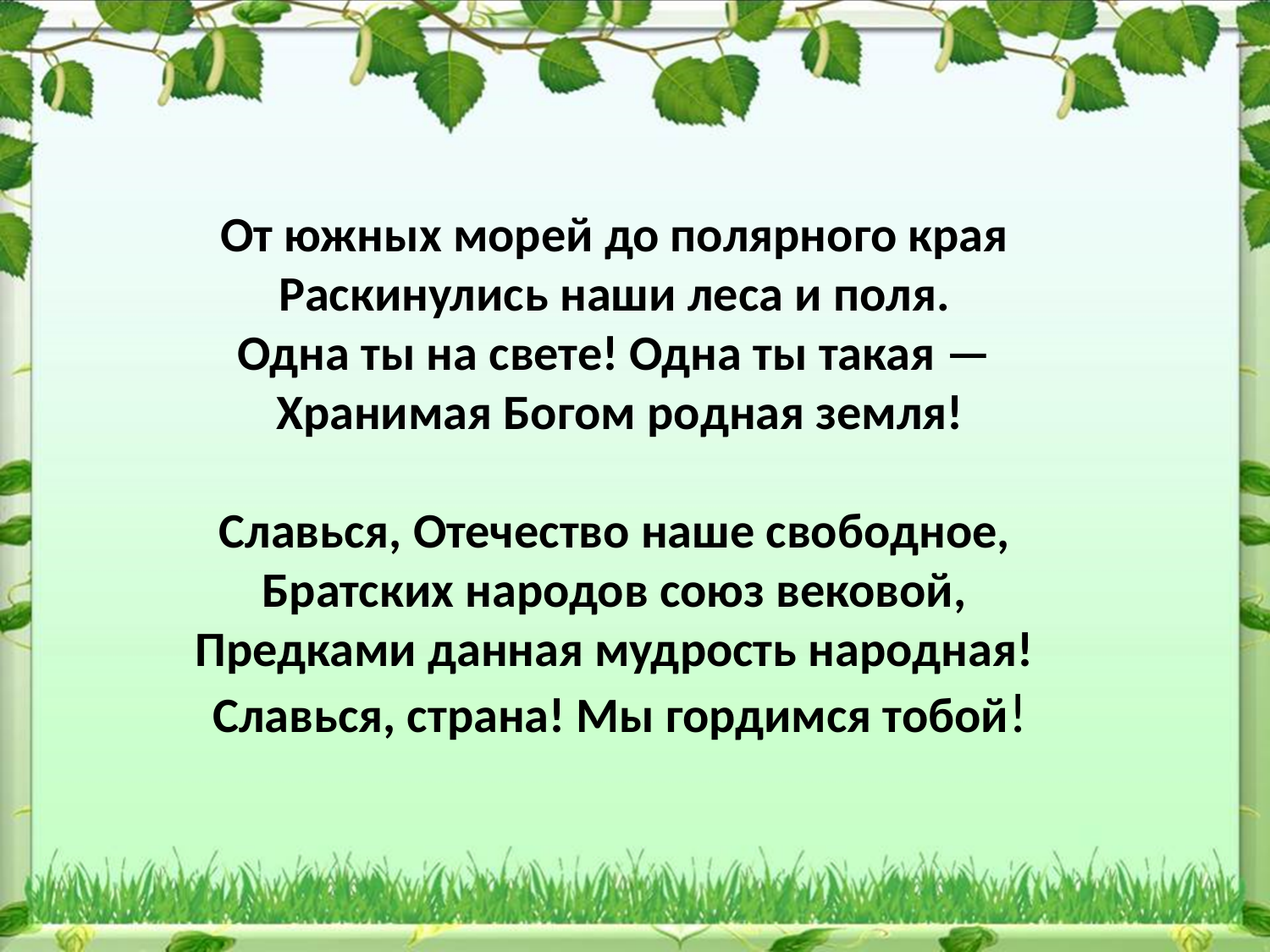

От южных морей до полярного края
Раскинулись наши леса и поля.
Одна ты на свете! Одна ты такая —
Хранимая Богом родная земля!

Славься, Отечество наше свободное,
Братских народов союз вековой,
Предками данная мудрость народная!
Славься, страна! Мы гордимся тобой!